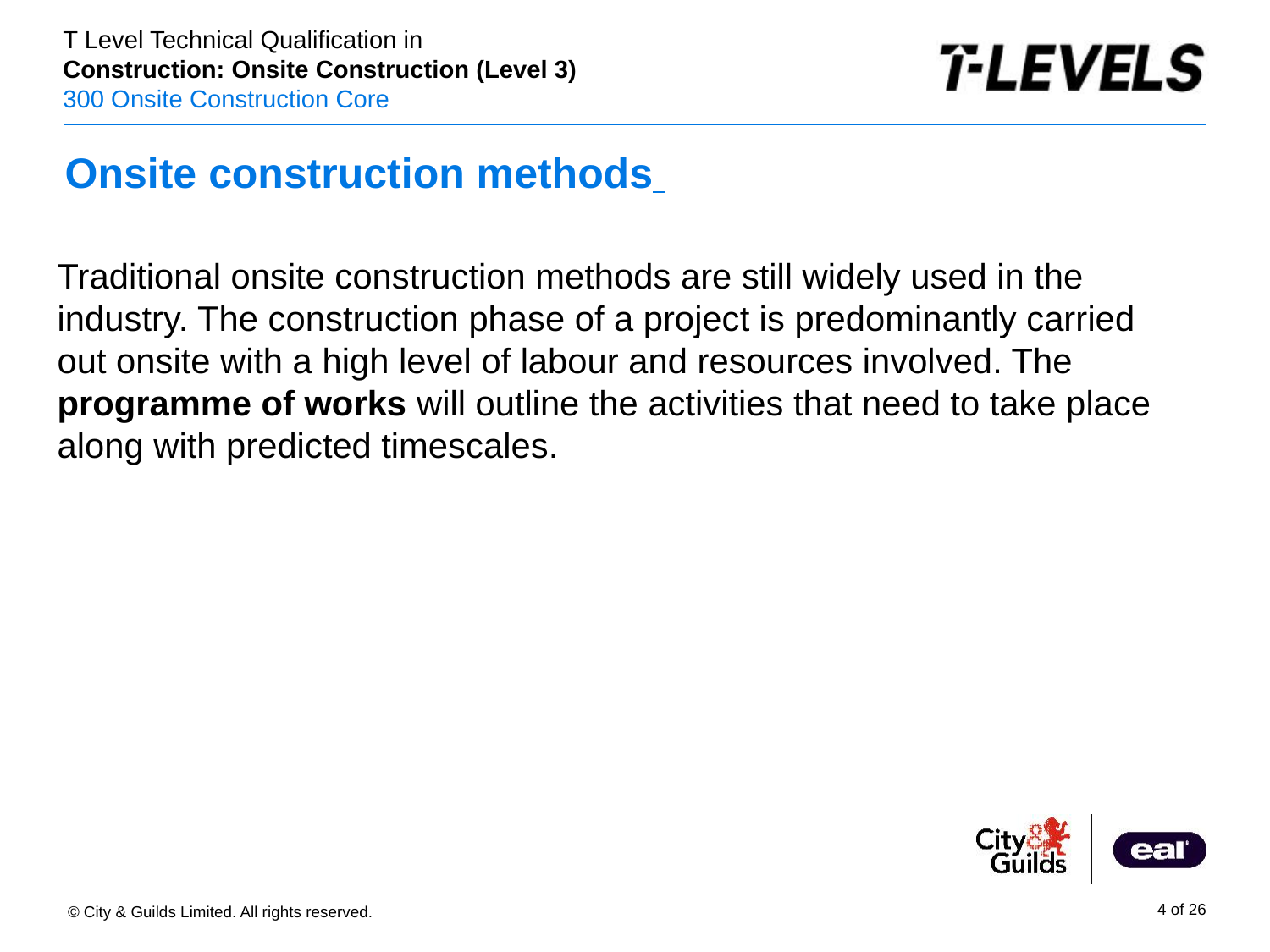

# Onsite construction methods
Traditional onsite construction methods are still widely used in the industry. The construction phase of a project is predominantly carried out onsite with a high level of labour and resources involved. The programme of works will outline the activities that need to take place along with predicted timescales.